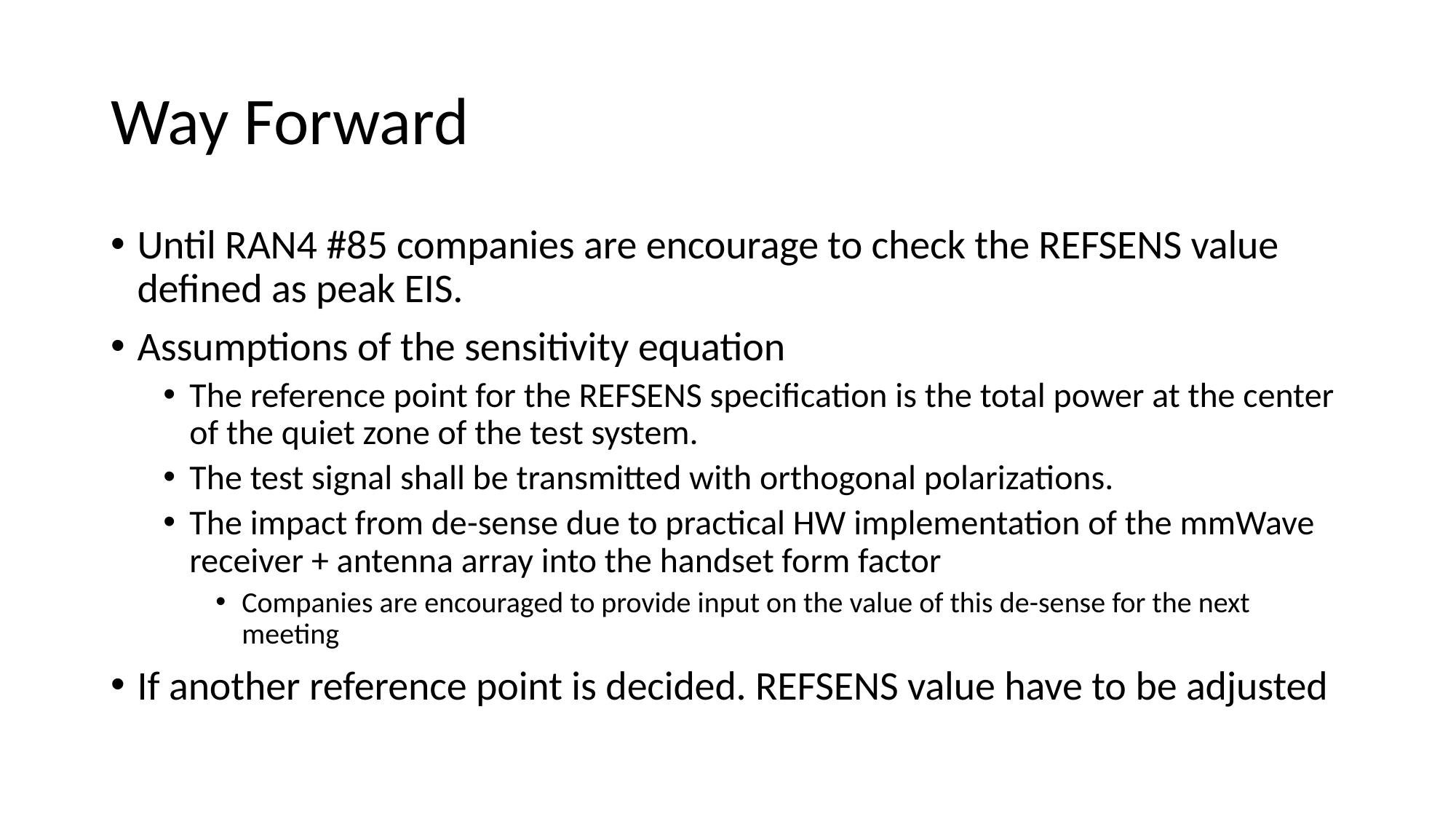

# Way Forward
Until RAN4 #85 companies are encourage to check the REFSENS value
defined as peak EIS.
Assumptions of the sensitivity equation
The reference point for the REFSENS specification is the total power at the center of the quiet zone of the test system.
The test signal shall be transmitted with orthogonal polarizations.
The impact from de-sense due to practical HW implementation of the mmWave receiver + antenna array into the handset form factor
Companies are encouraged to provide input on the value of this de-sense for the next meeting
If another reference point is decided. REFSENS value have to be adjusted